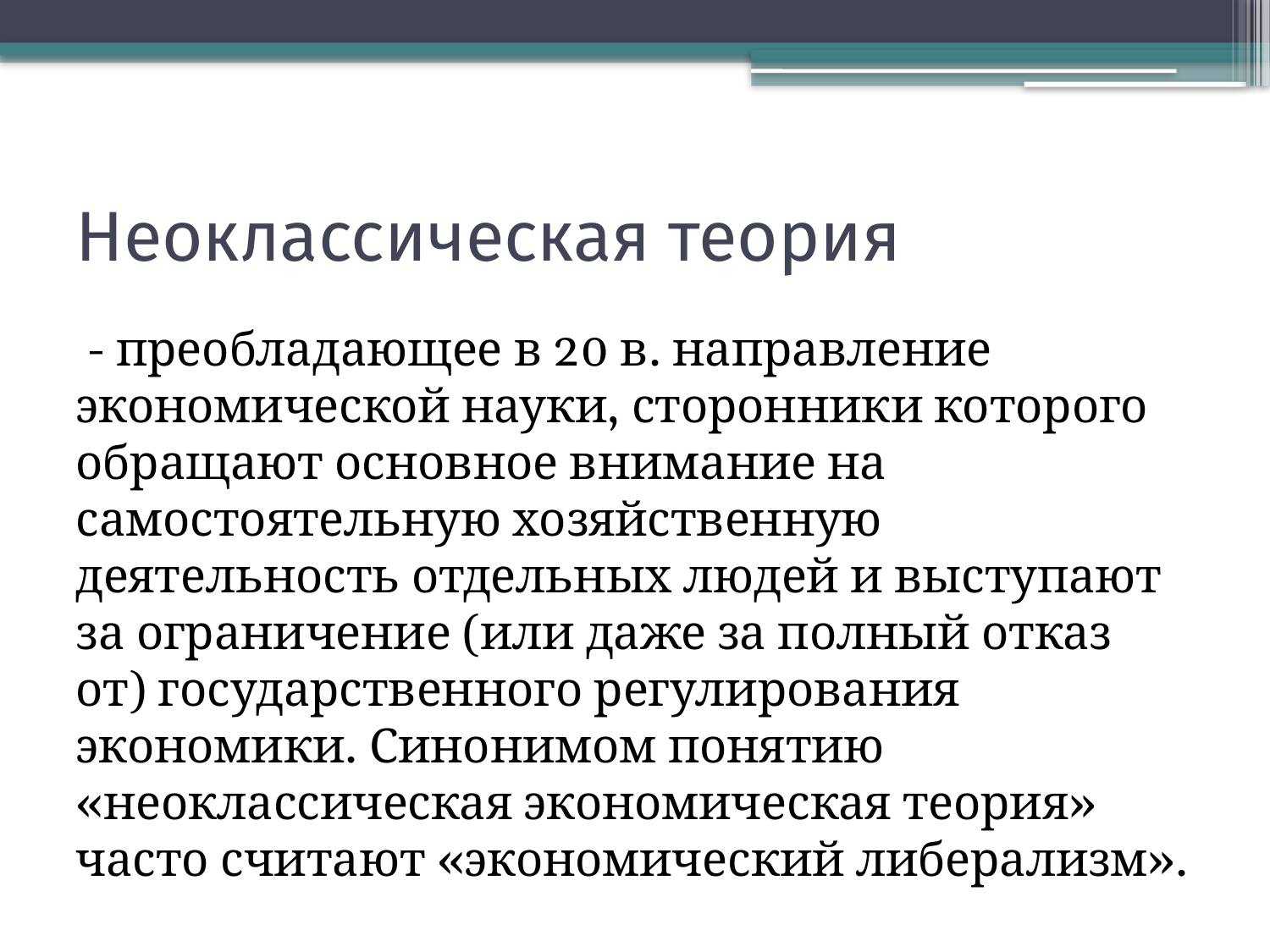

# Неоклассическая теория
 - преобладающее в 20 в. направление экономической науки, сторонники которого обращают основное внимание на самостоятельную хозяйственную деятельность отдельных людей и выступают за ограничение (или даже за полный отказ от) государственного регулирования экономики. Синонимом понятию «неоклассическая экономическая теория» часто считают «экономический либерализм».